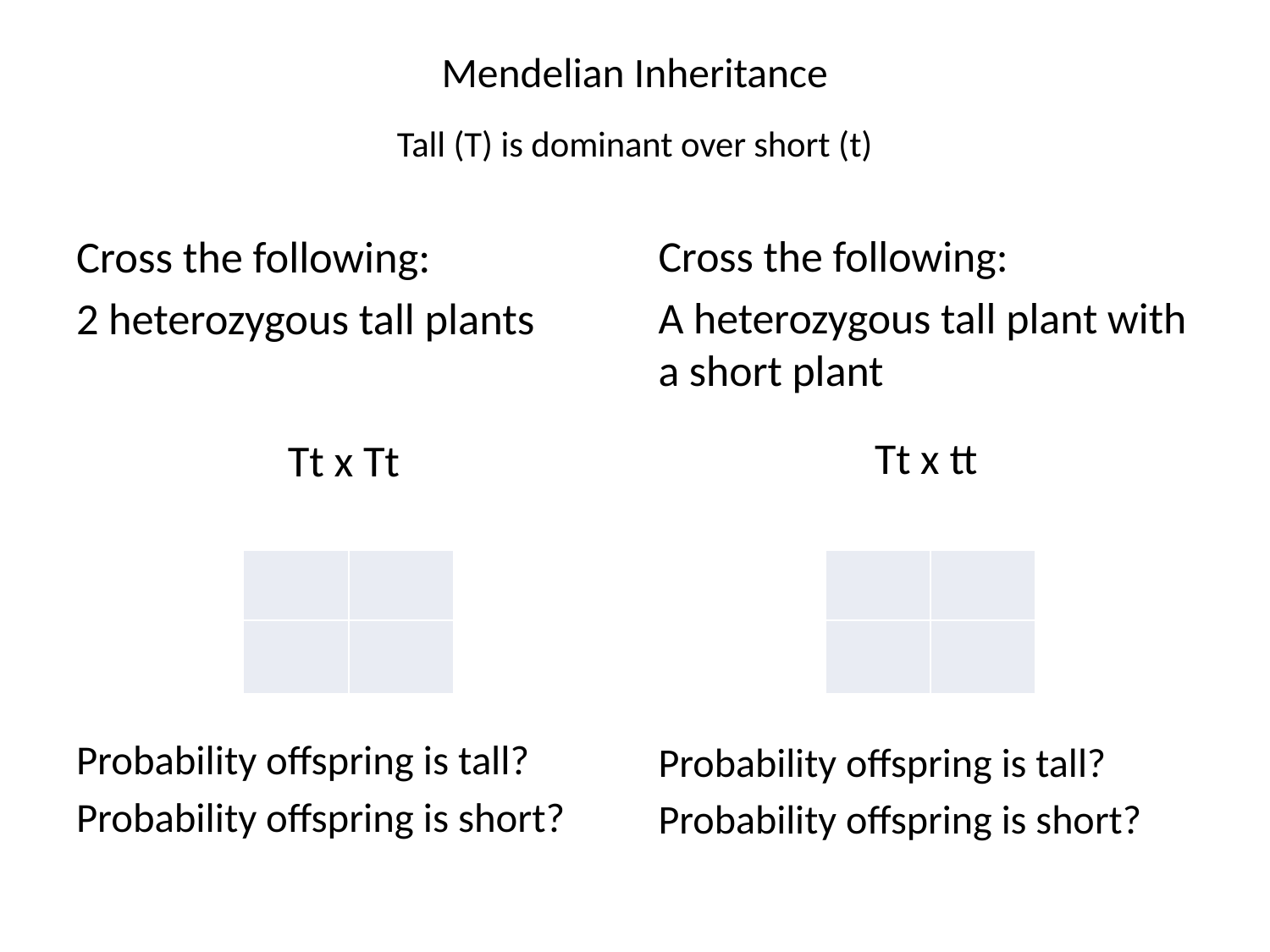

# Mendelian Inheritance Tall (T) is dominant over short (t)
Cross the following:
2 heterozygous tall plants

Tt x Tt

Probability offspring is tall?
Probability offspring is short?

Cross the following:
A heterozygous tall plant with a short plant

Tt x tt

Probability offspring is tall?
Probability offspring is short?

|  |  |
| --- | --- |
|  |  |
|  |  |
| --- | --- |
|  |  |